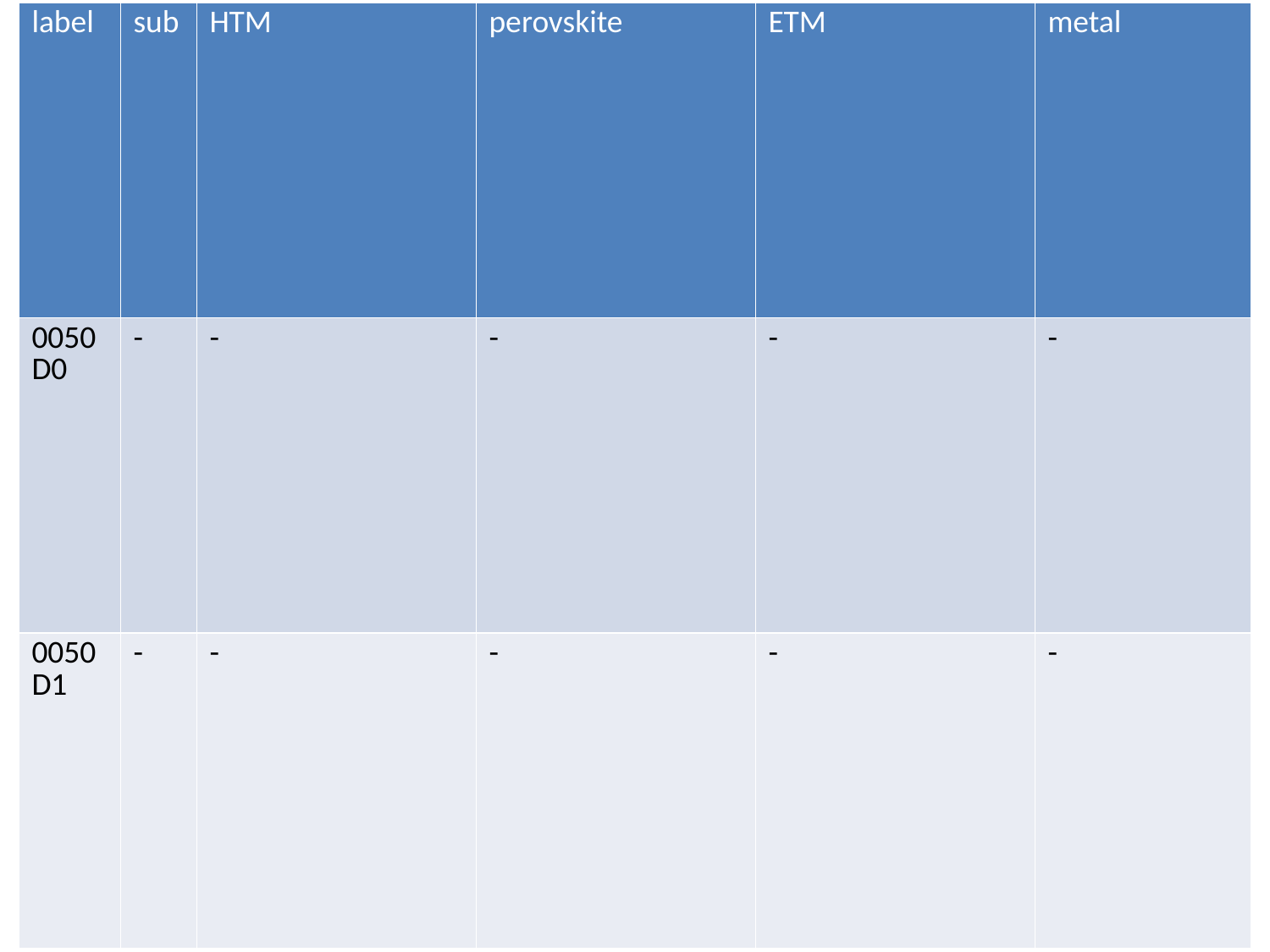

| label | sub | HTM | perovskite | ETM | metal |
| --- | --- | --- | --- | --- | --- |
| 0050D0 | - | - | - | - | - |
| 0050D1 | - | - | - | - | - |